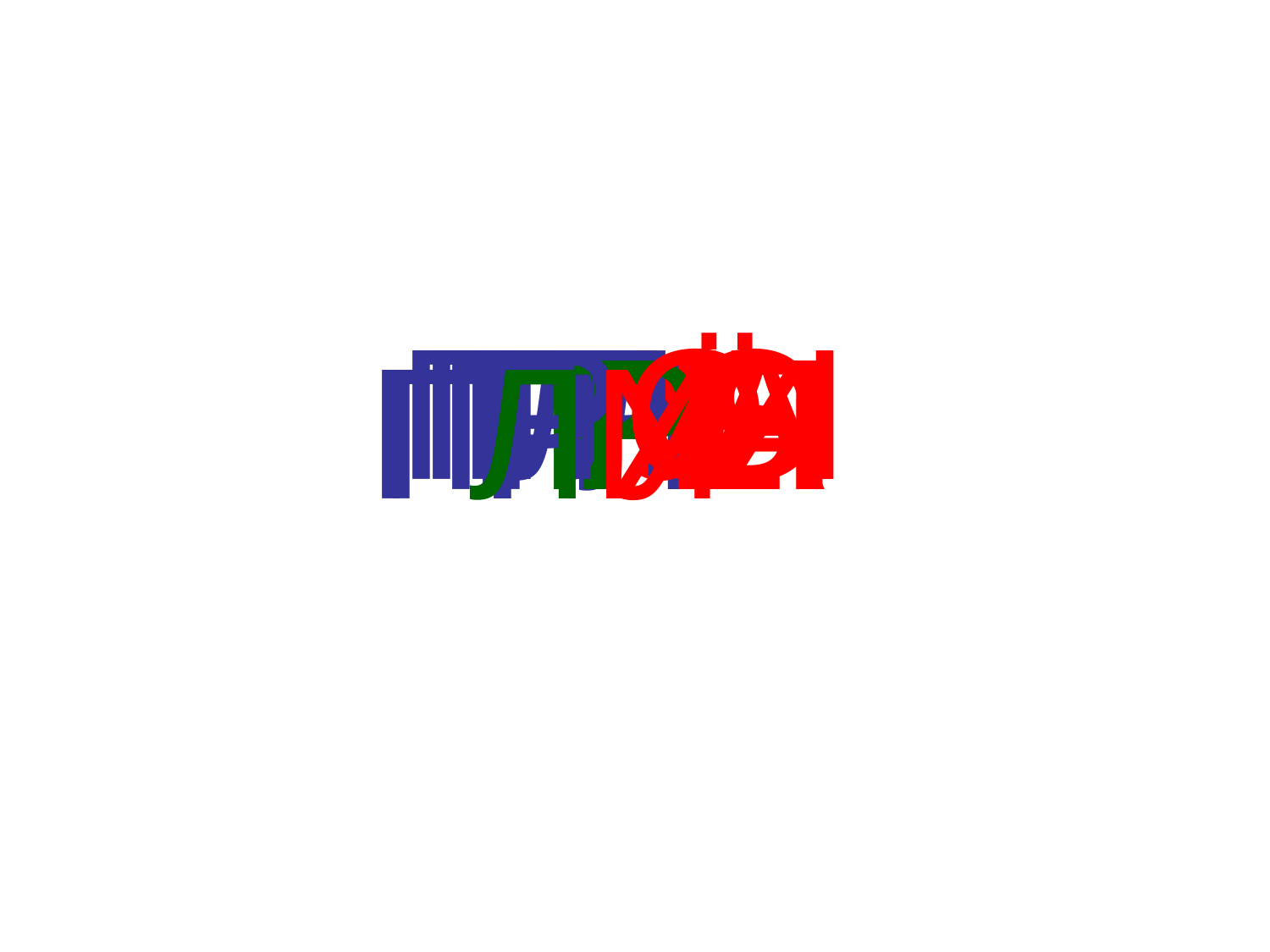

ГРО
ГЛУ
ГРЫ
ГЛО
ГРЁ
ГРИ
ГРЯ
ГЛА
ГЛИ
ГРУ